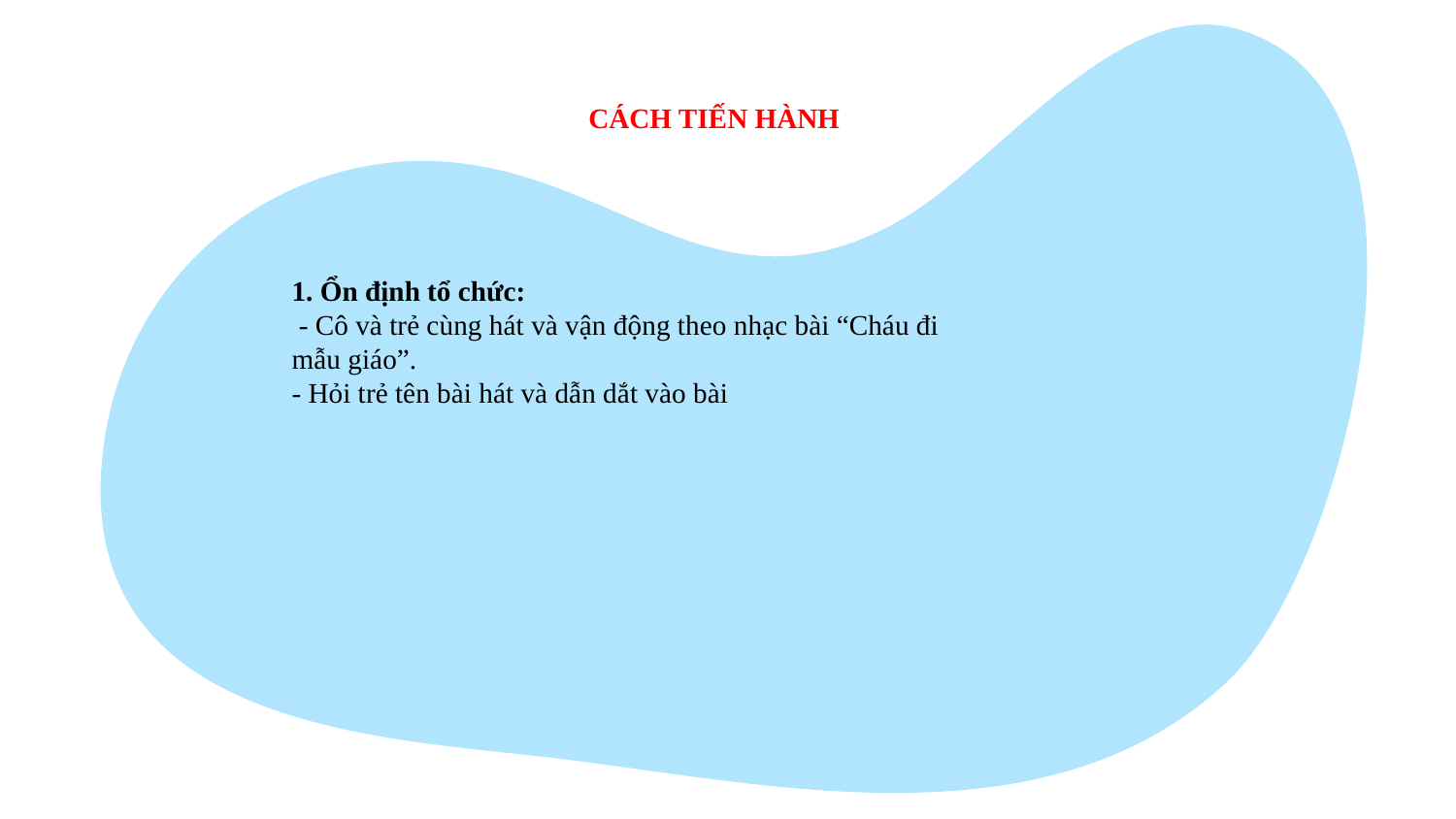

CÁCH TIẾN HÀNH
1. Ổn định tổ chức:
 - Cô và trẻ cùng hát và vận động theo nhạc bài “Cháu đi mẫu giáo”.
- Hỏi trẻ tên bài hát và dẫn dắt vào bài